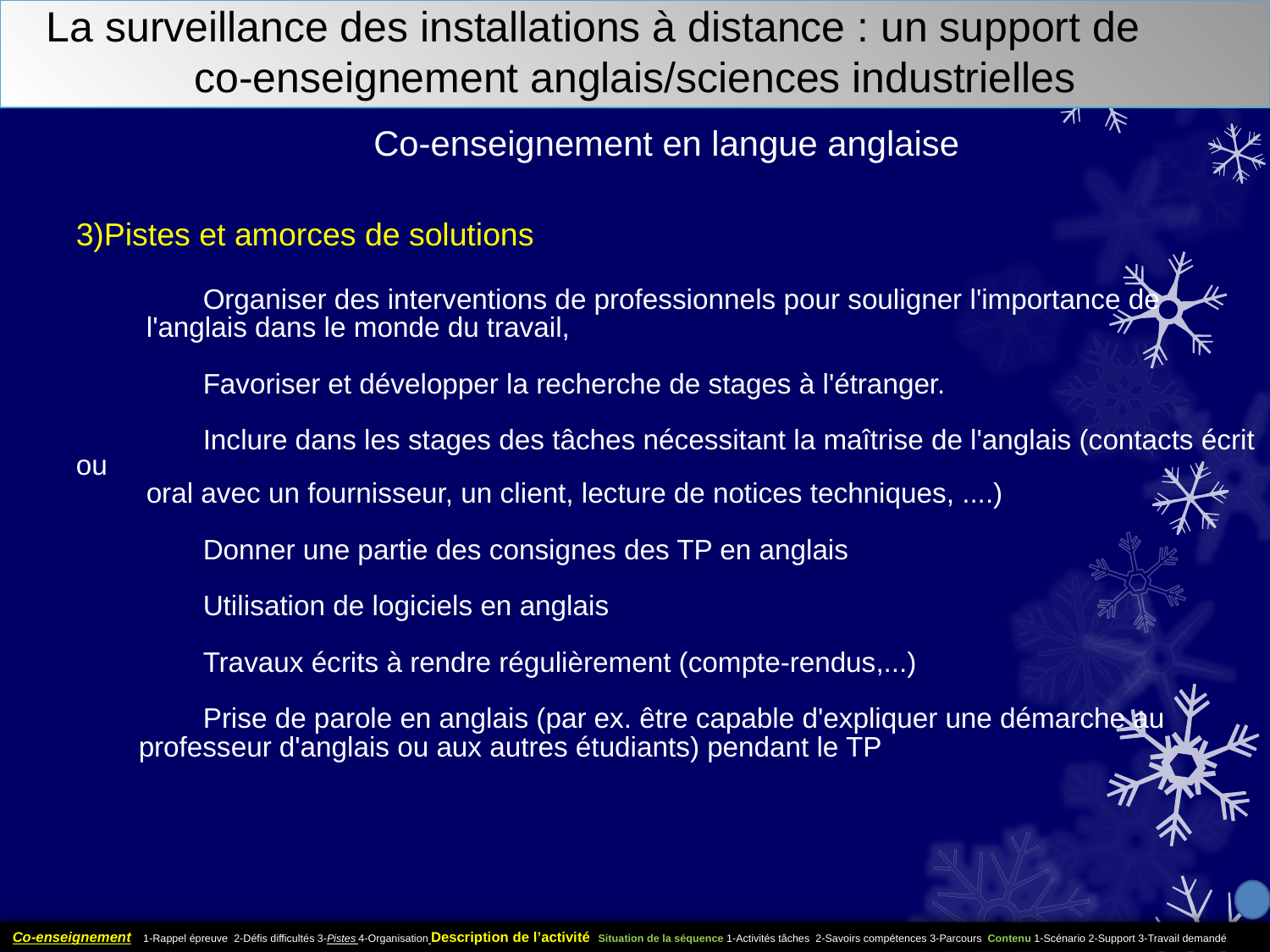

# La surveillance des installations à distance : un support de        co-enseignement anglais/sciences industrielles
Co-enseignement en langue anglaise

3)Pistes et amorces de solutions

	Organiser des interventions de professionnels pour souligner l'importance de
         l'anglais dans le monde du travail,

	Favoriser et développer la recherche de stages à l'étranger.

	Inclure dans les stages des tâches nécessitant la maîtrise de l'anglais (contacts écrit ou
         oral avec un fournisseur, un client, lecture de notices techniques, ....)

	Donner une partie des consignes des TP en anglais

	Utilisation de logiciels en anglais

	Travaux écrits à rendre régulièrement (compte-rendus,...)

	Prise de parole en anglais (par ex. être capable d'expliquer une démarche au
        professeur d'anglais ou aux autres étudiants) pendant le TP

Co-enseignement   1-Rappel épreuve  2-Défis difficultés 3-Pistes 4-Organisation Description de l’activité  Situation de la séquence 1-Activités tâches  2-Savoirs compétences 3-Parcours  Contenu 1-Scénario 2-Support 3-Travail demandé